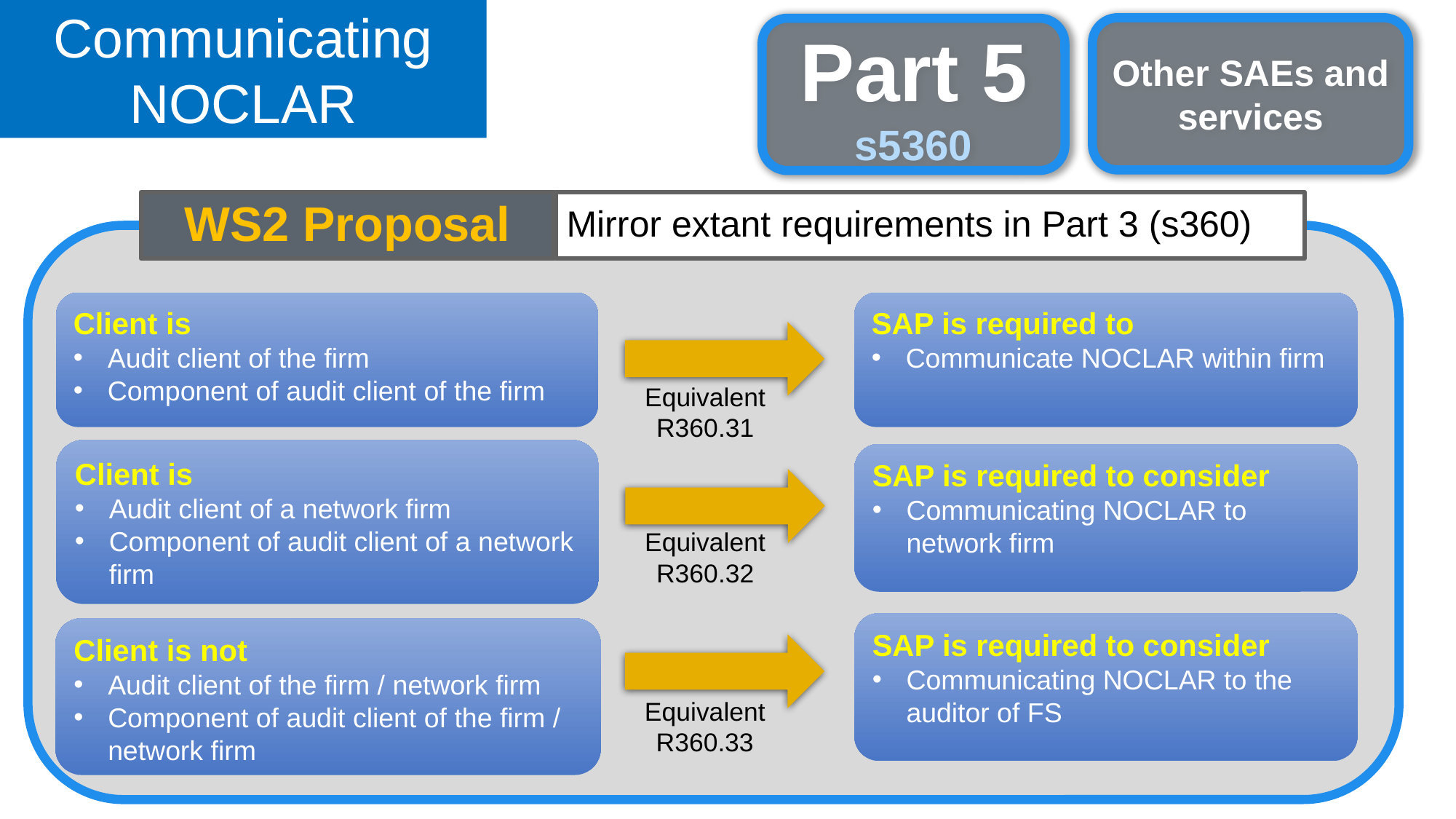

Communicating NOCLAR
Other SAEs and services
Part 5
s5360
WS2 Proposal
Mirror extant requirements in Part 3 (s360)

Client is
Audit client of the firm
Component of audit client of the firm
SAP is required to
Communicate NOCLAR within firm

Equivalent
R360.31
Client is
Audit client of a network firm
Component of audit client of a network firm
SAP is required to consider
Communicating NOCLAR to network firm

Equivalent
R360.32
SAP is required to consider
Communicating NOCLAR to the auditor of FS
Client is not
Audit client of the firm / network firm
Component of audit client of the firm / network firm

Equivalent
R360.33
75